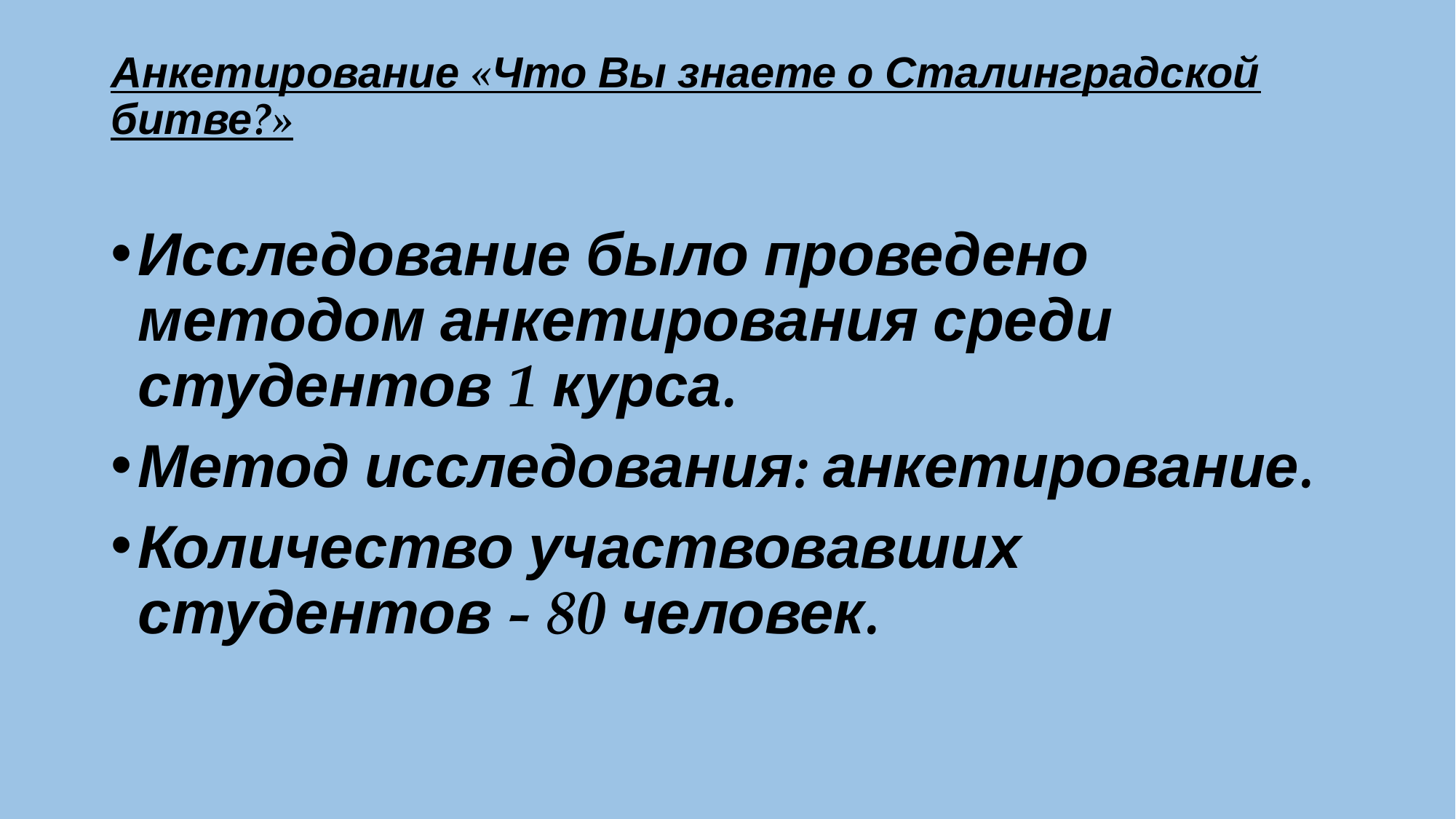

# Анкетирование «Что Вы знаете о Сталинградской битве?»
Исследование было проведено методом анкетирования среди студентов 1 курса.
Метод исследования: анкетирование.
Количество участвовавших студентов - 80 человек.